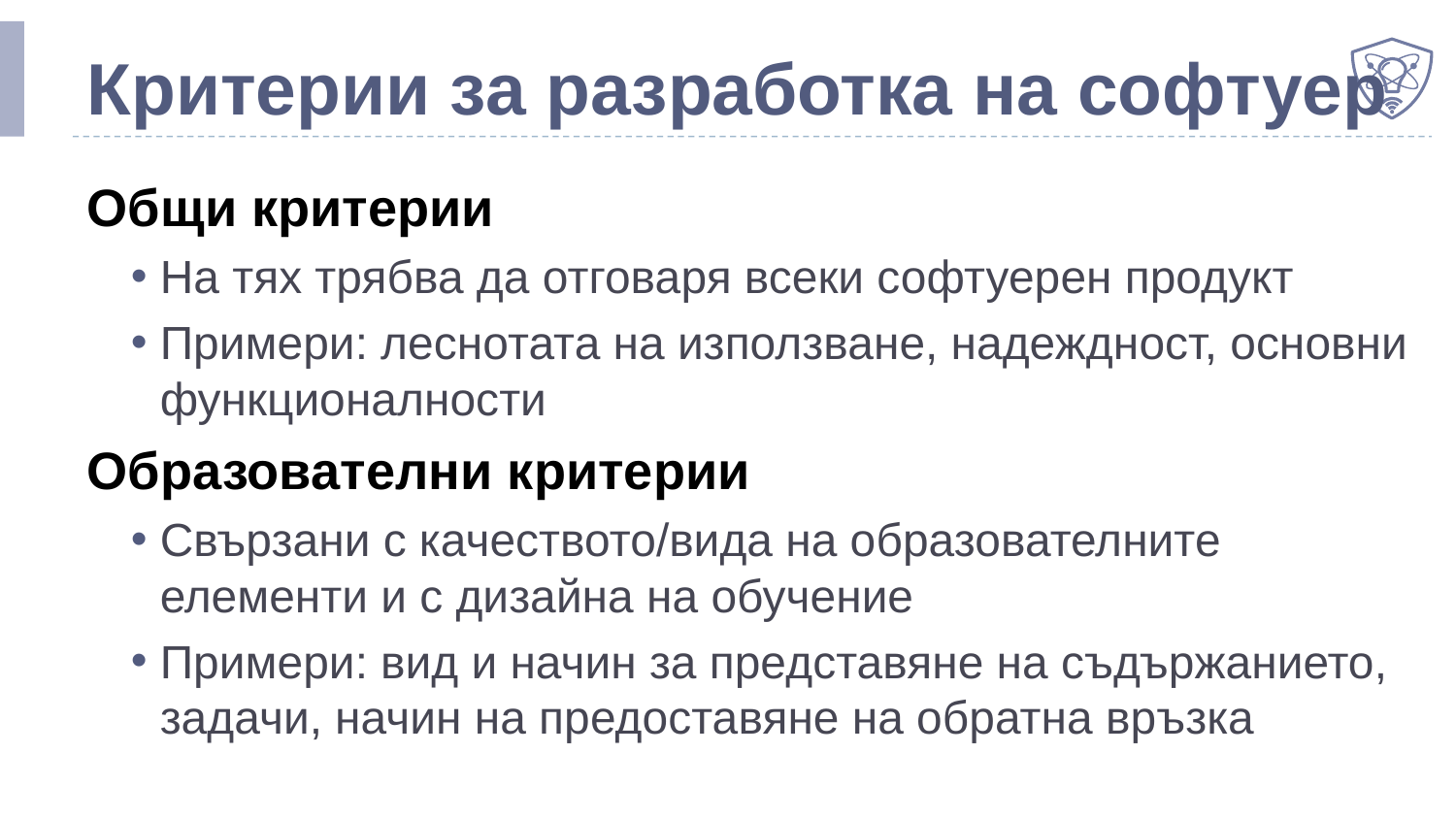

# Критерии за разработка на софтуер
Общи критерии
На тях трябва да отговаря всеки софтуерен продукт
Примери: леснотата на използване, надеждност, основни функционалности
Образователни критерии
Свързани с качеството/вида на образователните елементи и с дизайна на обучение
Примери: вид и начин за представяне на съдържанието, задачи, начин на предоставяне на обратна връзка